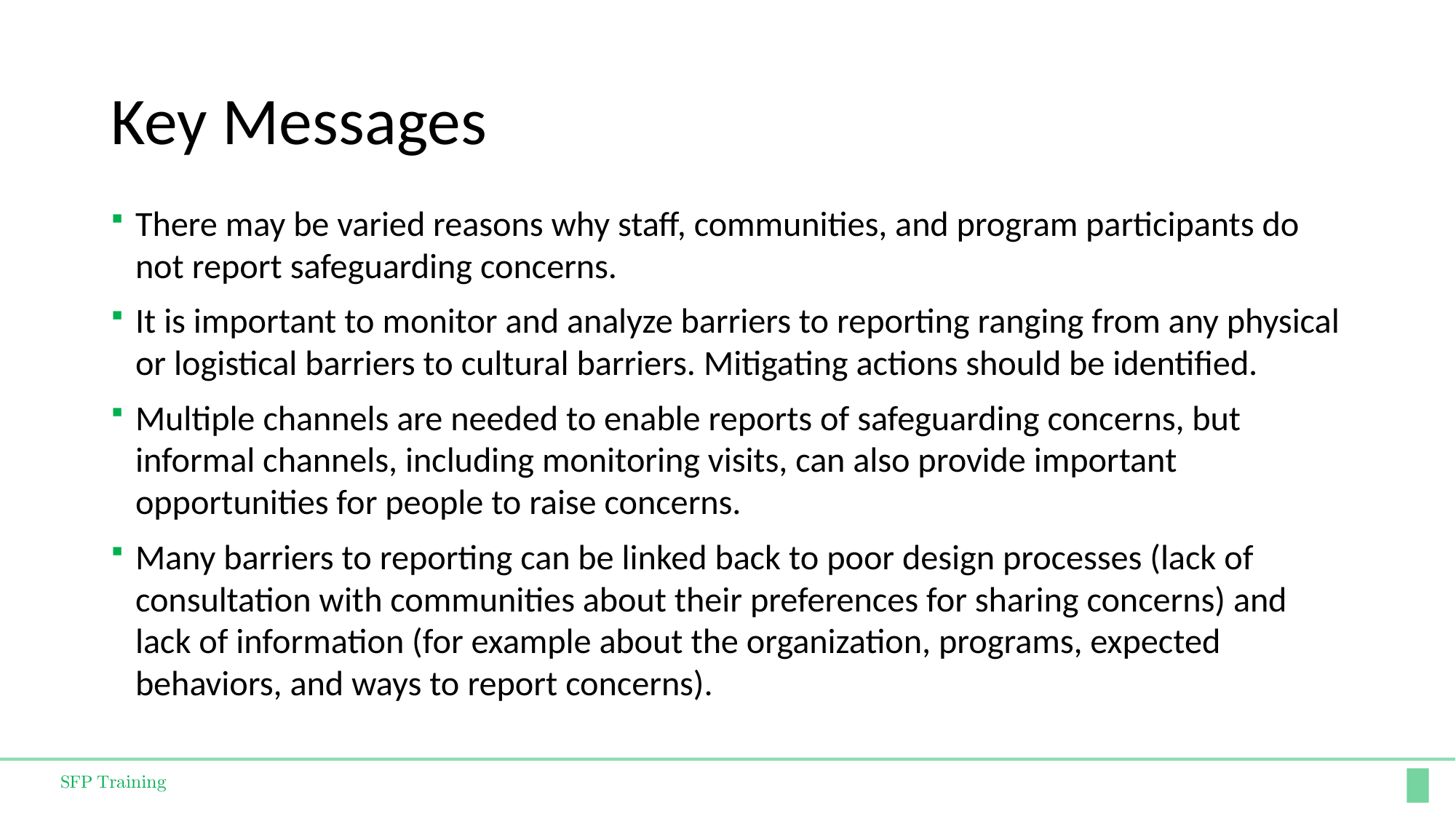

# Key Messages
There may be varied reasons why staff, communities, and program participants do not report safeguarding concerns.
It is important to monitor and analyze barriers to reporting ranging from any physical or logistical barriers to cultural barriers. Mitigating actions should be identified.
Multiple channels are needed to enable reports of safeguarding concerns, but informal channels, including monitoring visits, can also provide important opportunities for people to raise concerns.
Many barriers to reporting can be linked back to poor design processes (lack of consultation with communities about their preferences for sharing concerns) and lack of information (for example about the organization, programs, expected behaviors, and ways to report concerns).

SFP Training